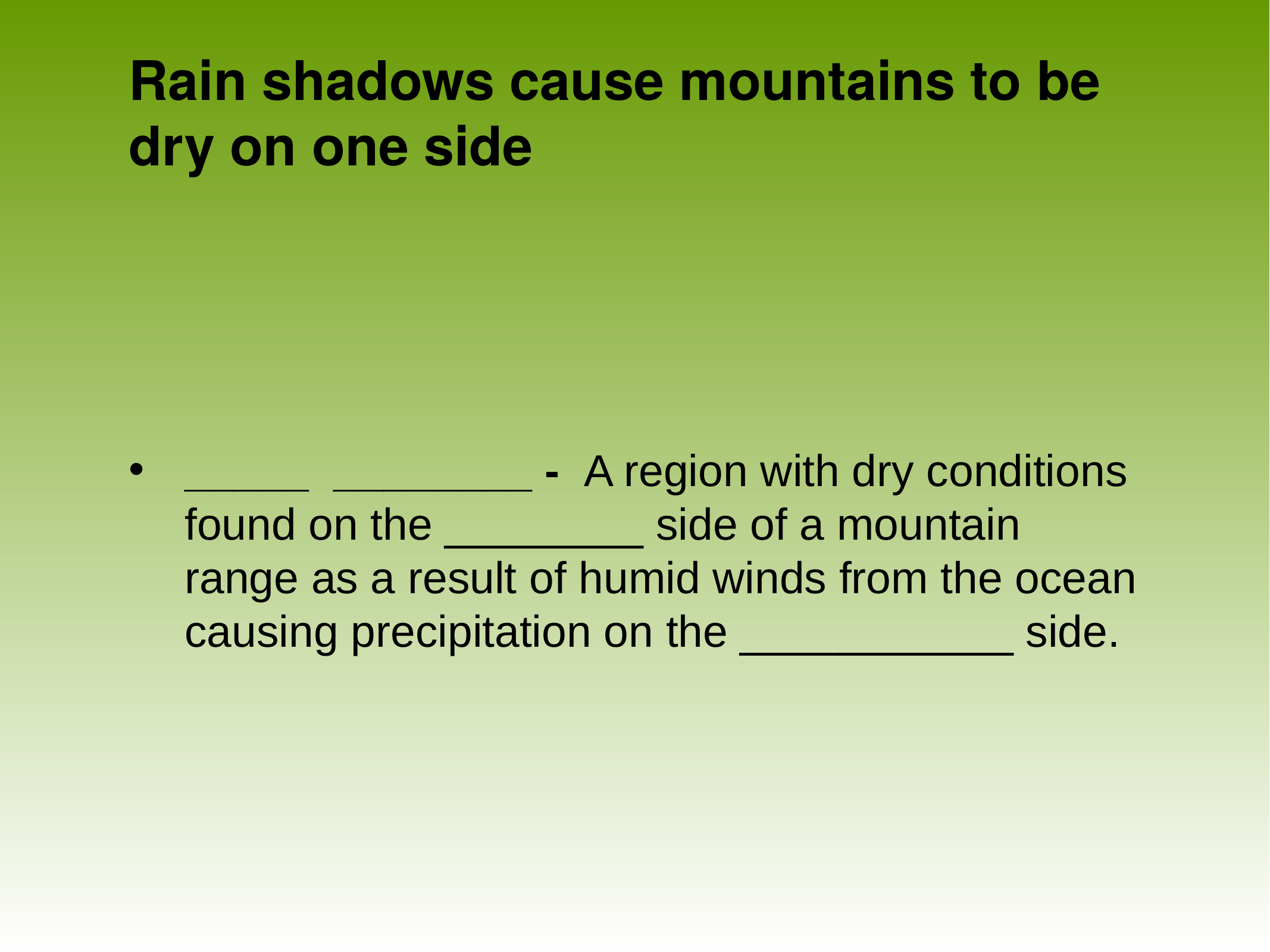

# Rain shadows cause mountains to be dry on one side
_____  ________ -  A region with dry conditions found on the ________ side of a mountain range as a result of humid winds from the ocean causing precipitation on the ___________ side.